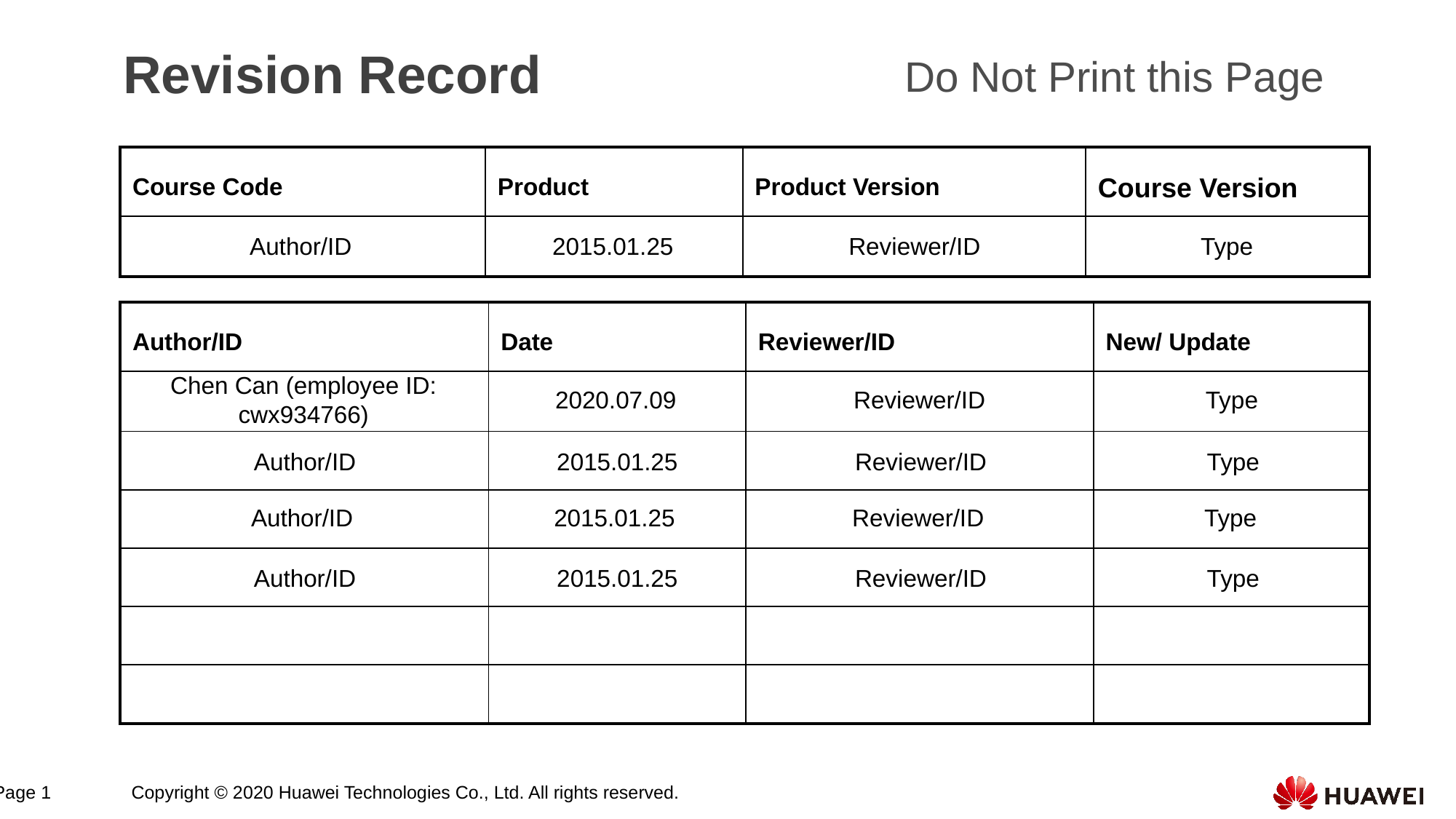

Author/ID
2015.01.25
Reviewer/ID
Type
Chen Can (employee ID: cwx934766)
2020.07.09
Reviewer/ID
Type
Author/ID
2015.01.25
Reviewer/ID
Type
Author/ID
2015.01.25
Reviewer/ID
Type
Author/ID
2015.01.25
Reviewer/ID
Type